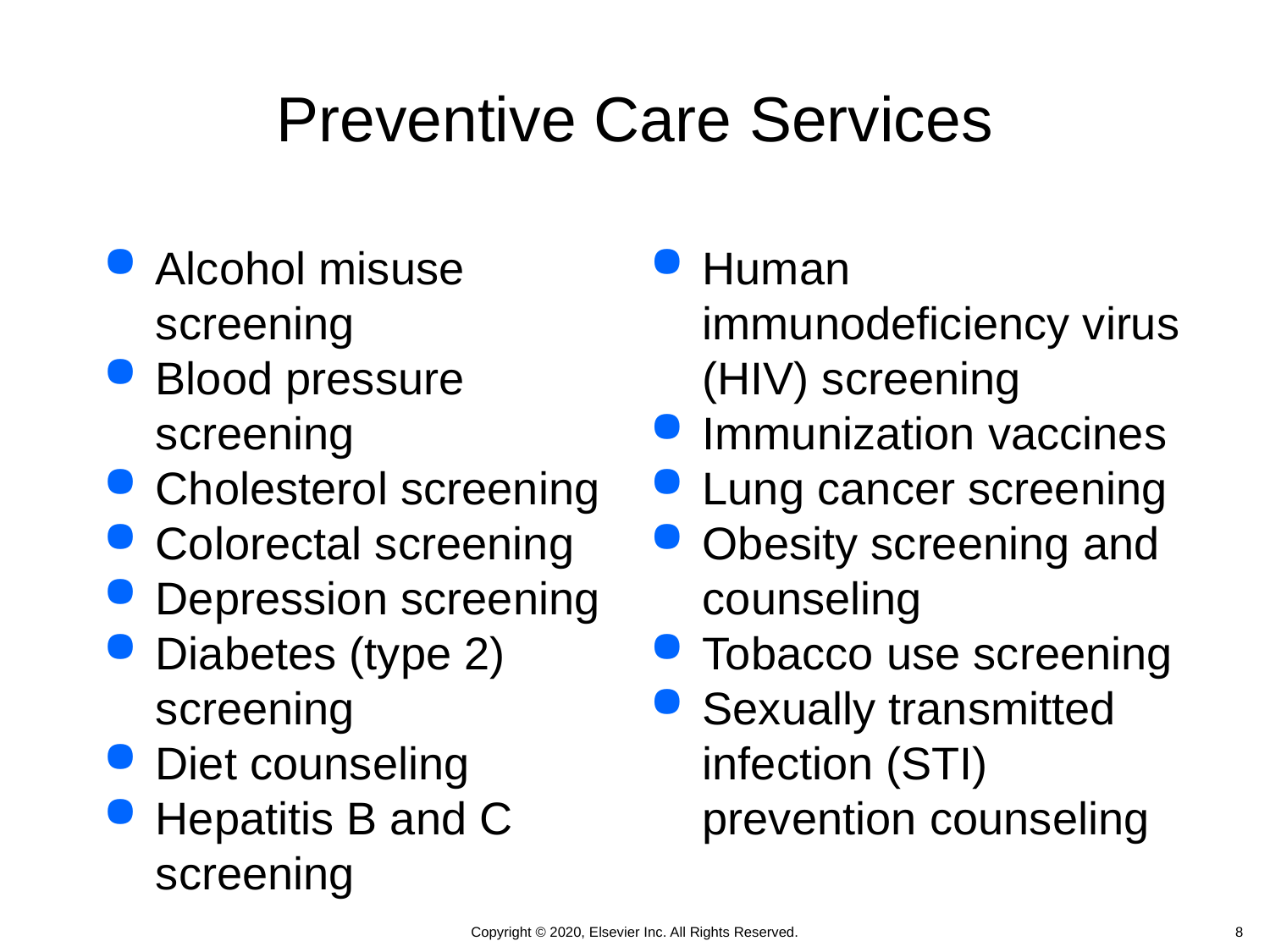

# Preventive Care Services
Alcohol misuse screening
Blood pressure screening
Cholesterol screening
Colorectal screening
Depression screening
Diabetes (type 2) screening
Diet counseling
Hepatitis B and C screening
Human immunodeficiency virus (HIV) screening
Immunization vaccines
Lung cancer screening
Obesity screening and counseling
Tobacco use screening
Sexually transmitted infection (STI) prevention counseling
 8